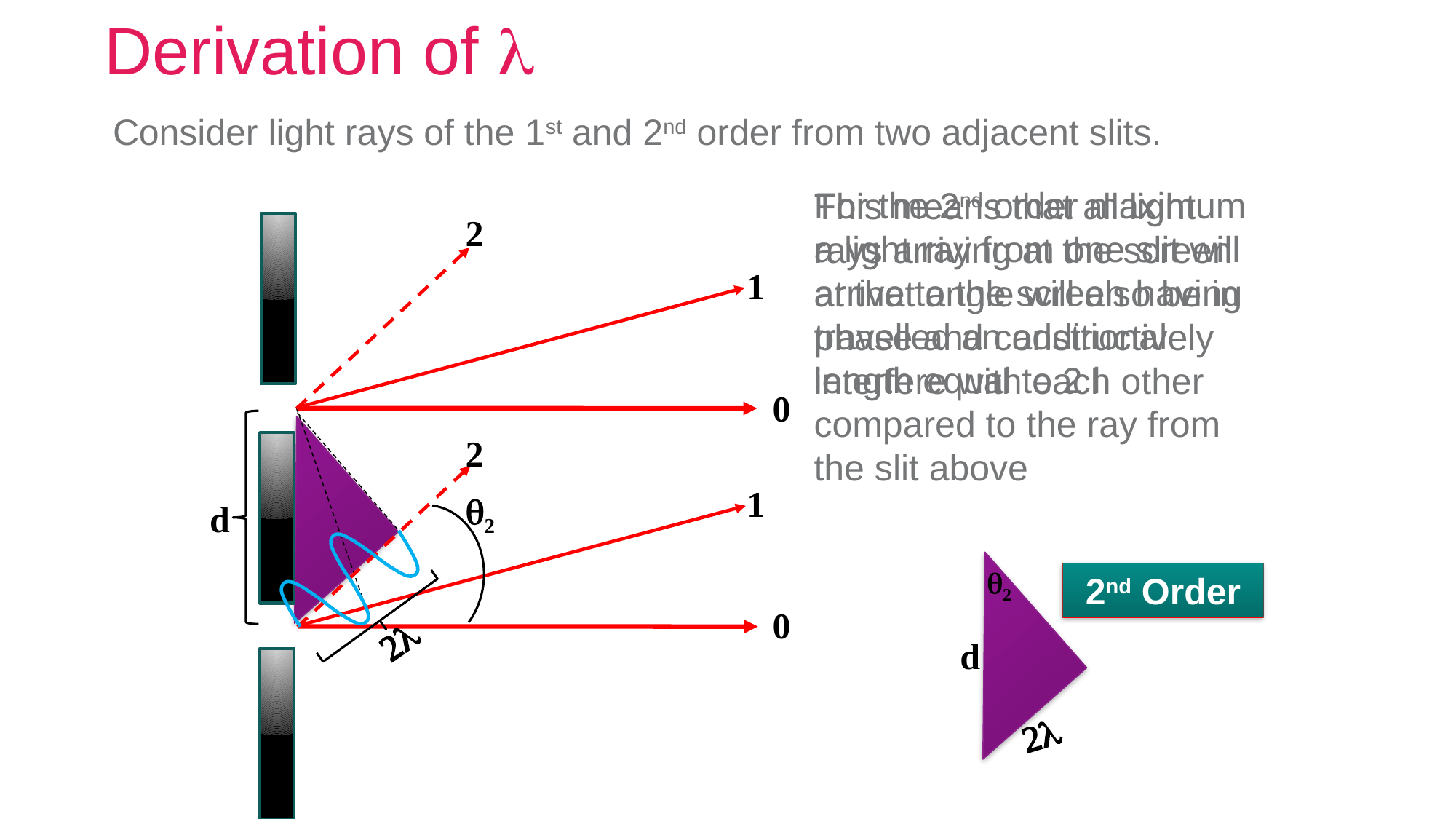

# Derivation of λ
Consider light rays of the 1st and 2nd order from two adjacent slits.
For the 2nd order maximum a light ray from one slit will arrive to the screen having travelled an additional length equal to 2 l compared to the ray from the slit above
This means that all light rays arriving at the screen at that angle will also be in phase and constructively interfere with each other
2

1
0

2

1
θ2
d

θ2
2nd Order

0
2λ
d

2λ